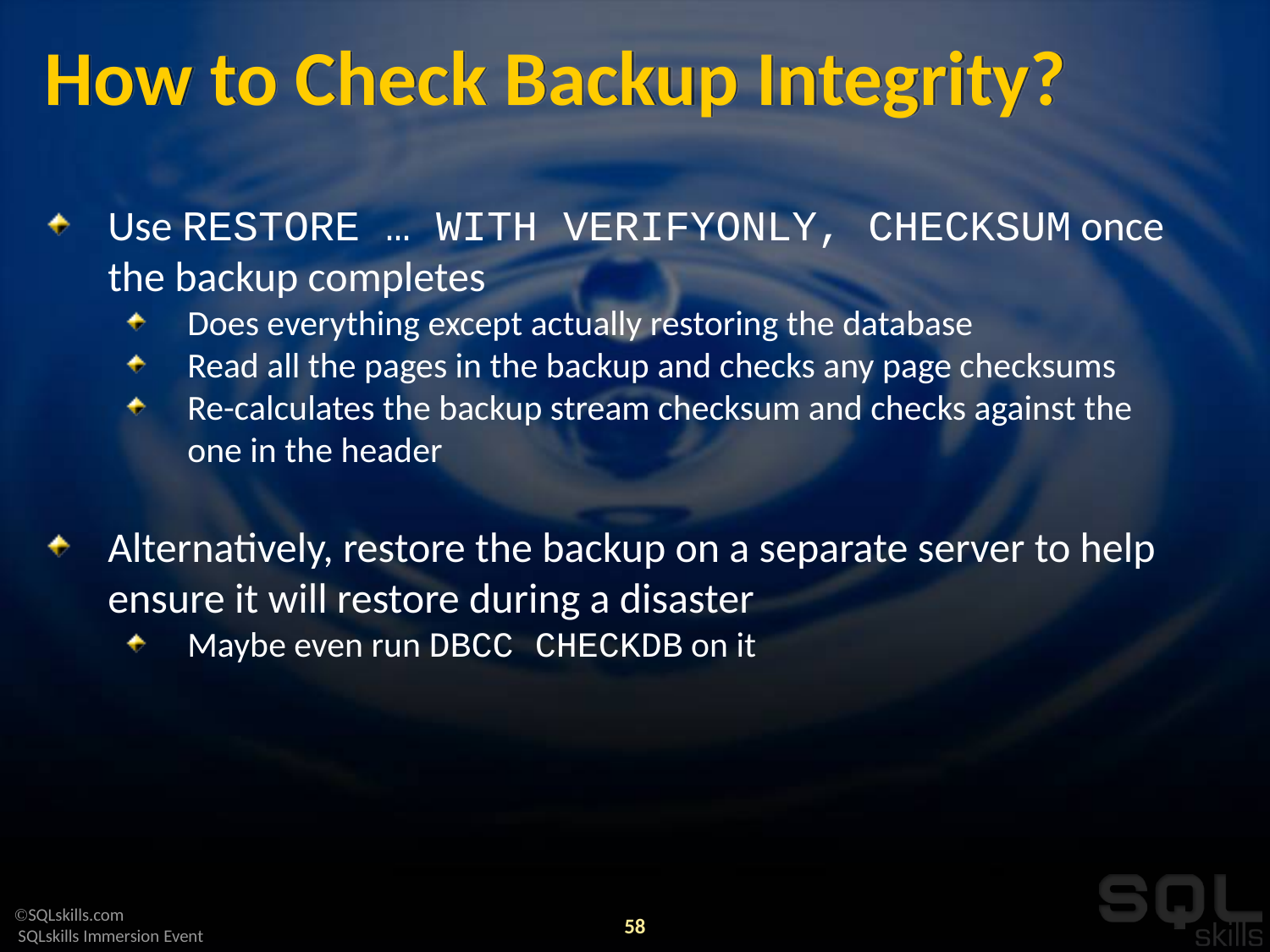

# How to Check Backup Integrity?
Use RESTORE … WITH VERIFYONLY, CHECKSUM once the backup completes
Does everything except actually restoring the database
Read all the pages in the backup and checks any page checksums
Re-calculates the backup stream checksum and checks against the one in the header

Alternatively, restore the backup on a separate server to help ensure it will restore during a disaster
Maybe even run DBCC CHECKDB on it
58